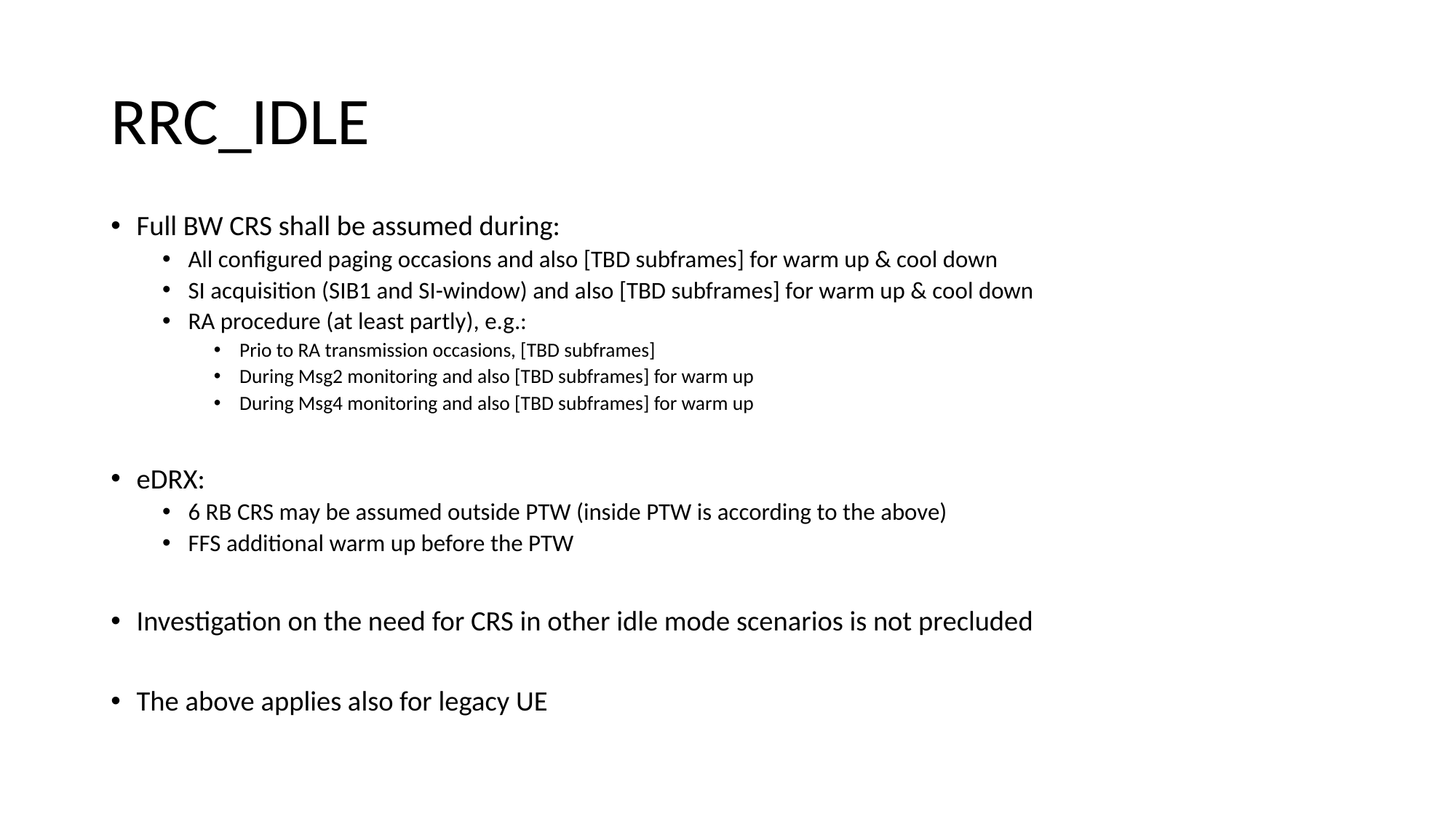

# RRC_IDLE
Full BW CRS shall be assumed during:
All configured paging occasions and also [TBD subframes] for warm up & cool down
SI acquisition (SIB1 and SI-window) and also [TBD subframes] for warm up & cool down
RA procedure (at least partly), e.g.:
Prio to RA transmission occasions, [TBD subframes]
During Msg2 monitoring and also [TBD subframes] for warm up
During Msg4 monitoring and also [TBD subframes] for warm up

eDRX:
6 RB CRS may be assumed outside PTW (inside PTW is according to the above)
FFS additional warm up before the PTW

Investigation on the need for CRS in other idle mode scenarios is not precluded

The above applies also for legacy UE